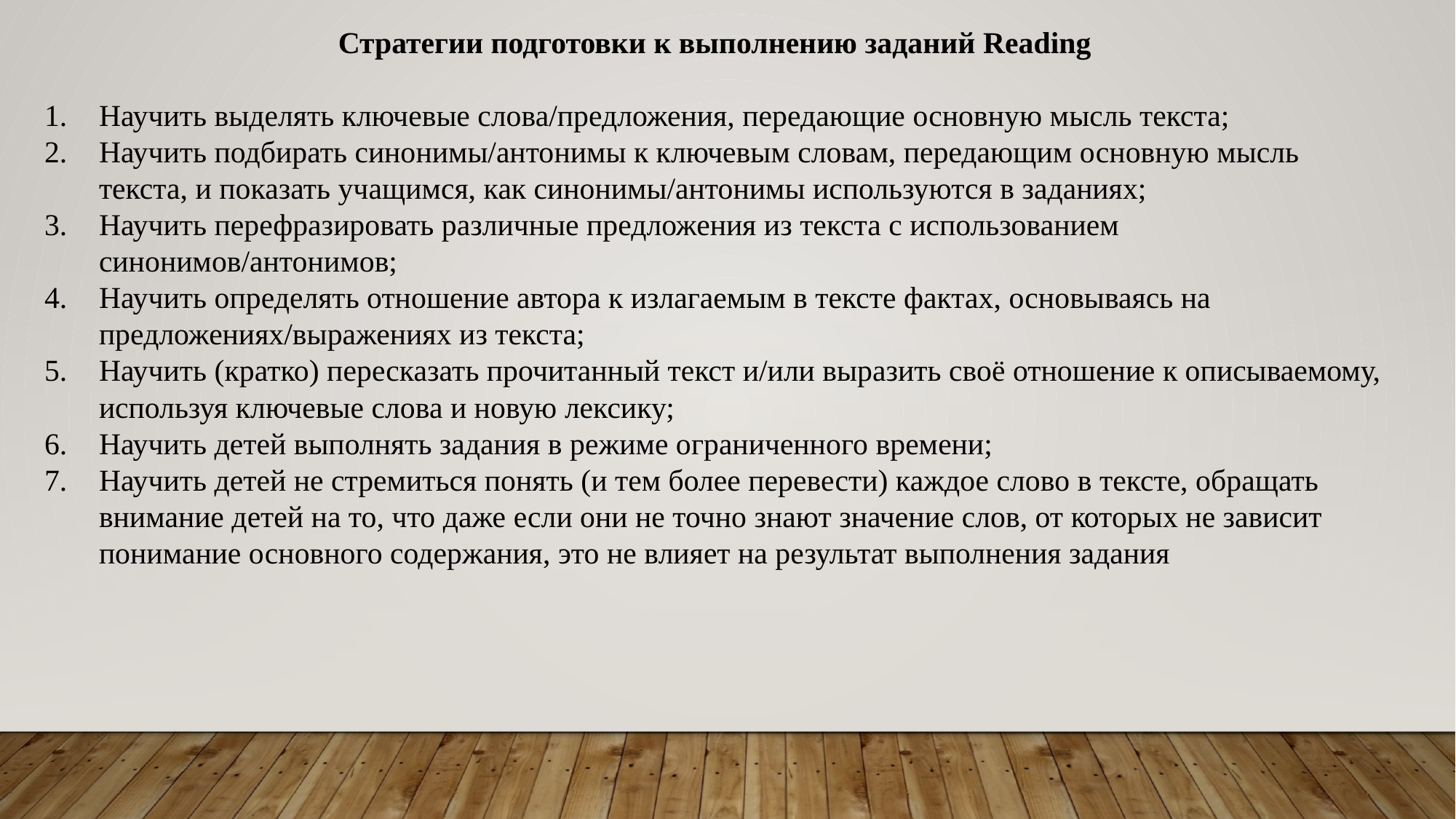

Стратегии подготовки к выполнению заданий Reading

Научить выделять ключевые слова/предложения, передающие основную мысль текста;
Научить подбирать синонимы/антонимы к ключевым словам, передающим основную мысль текста, и показать учащимся, как синонимы/антонимы используются в заданиях;
Научить перефразировать различные предложения из текста с использованием синонимов/антонимов;
Научить определять отношение автора к излагаемым в тексте фактах, основываясь на предложениях/выражениях из текста;
Научить (кратко) пересказать прочитанный текст и/или выразить своё отношение к описываемому, используя ключевые слова и новую лексику;
Научить детей выполнять задания в режиме ограниченного времени;
Научить детей не стремиться понять (и тем более перевести) каждое слово в тексте, обращать внимание детей на то, что даже если они не точно знают значение слов, от которых не зависит понимание основного содержания, это не влияет на результат выполнения задания